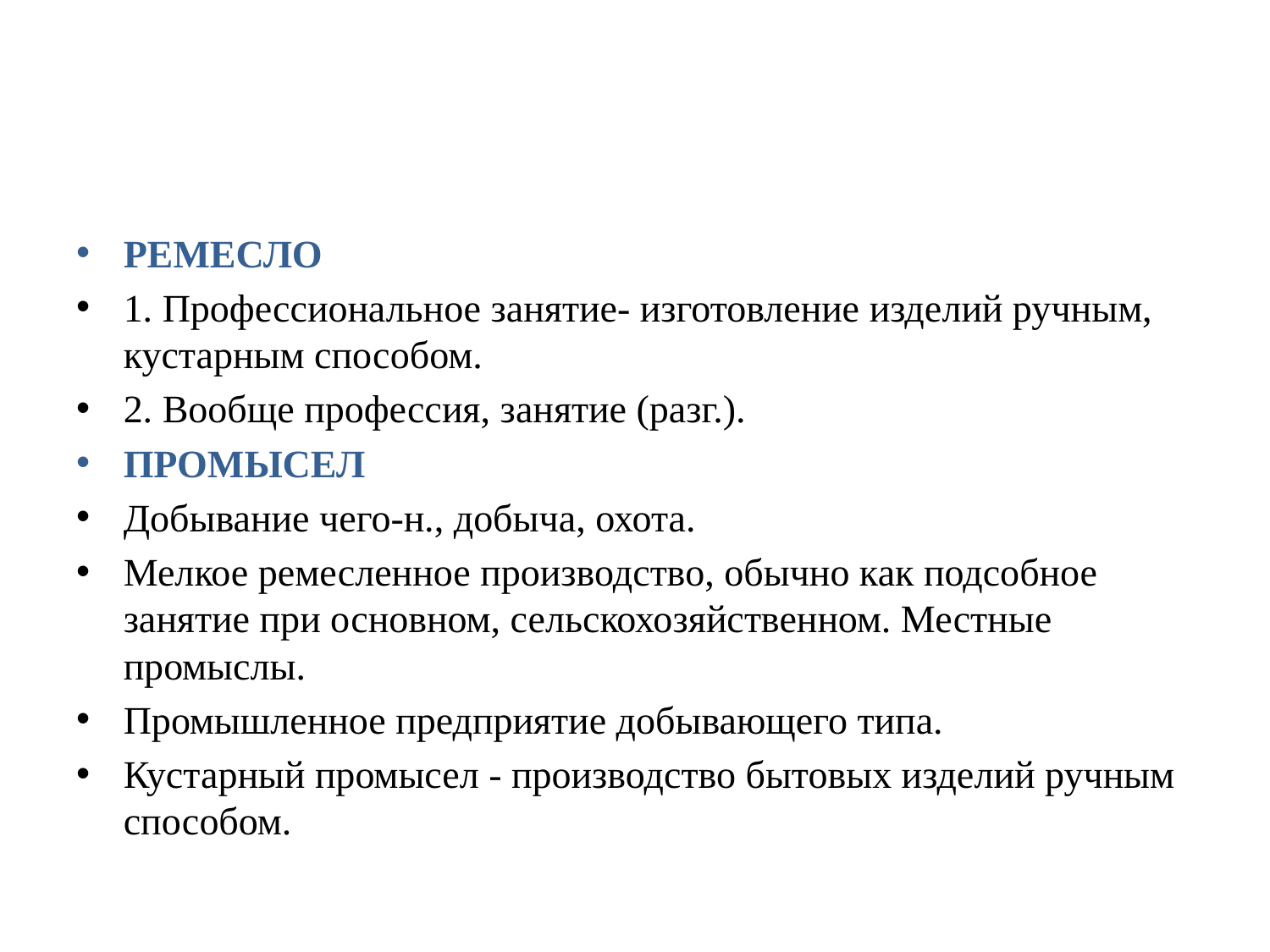

#
РЕМЕСЛО
1. Профессиональное занятие- изготовление изделий ручным, кустарным способом.
2. Вообще профессия, занятие (разг.).
ПРОМЫСЕЛ
Добывание чего-н., добыча, охота.
Мелкое ремесленное производство, обычно как подсобное занятие при основном, сельскохозяйственном. Местные промыслы.
Промышленное предприятие добывающего типа.
Кустарный промысел - производство бытовых изделий ручным способом.